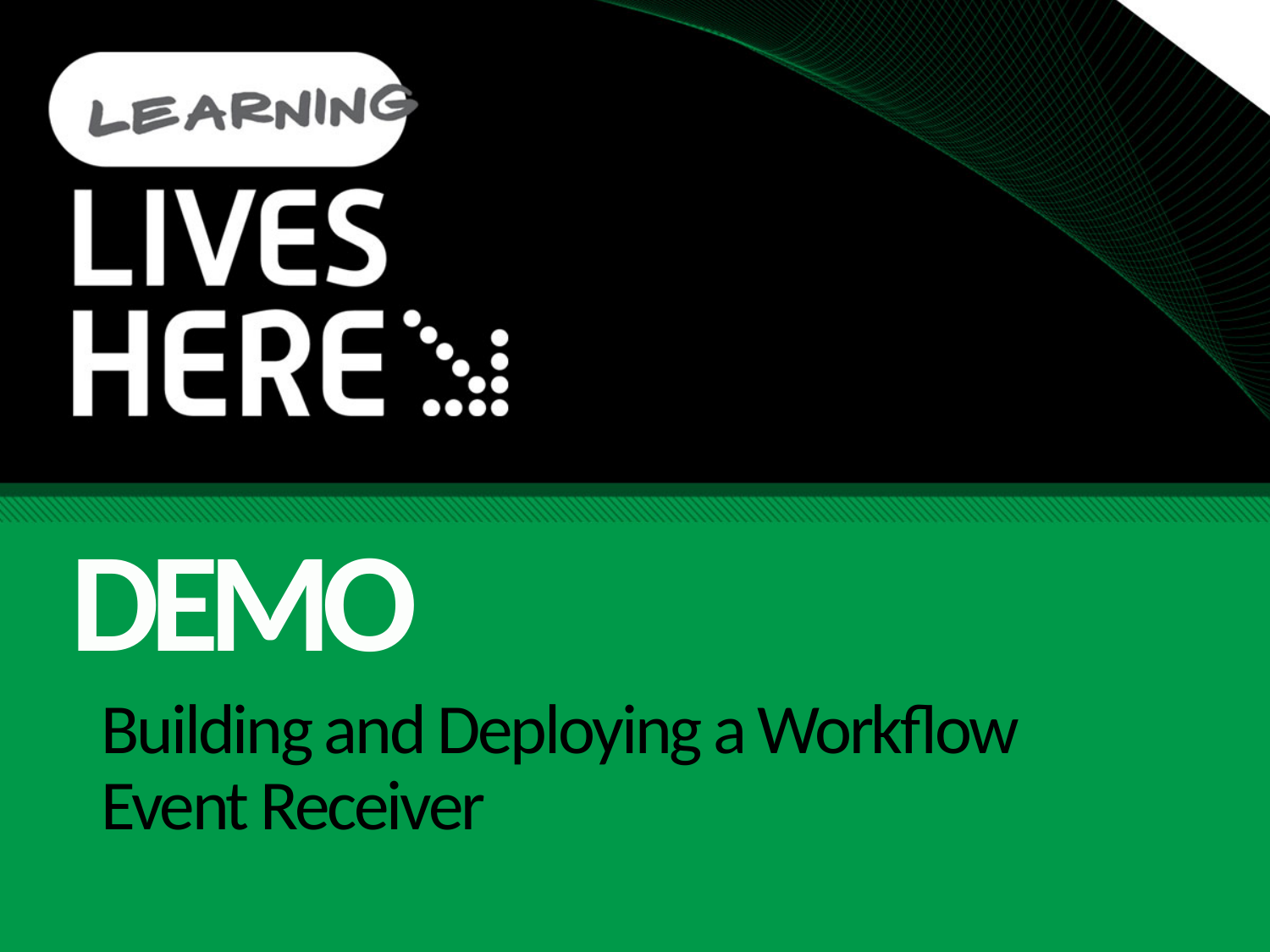

DEMO
# Building and Deploying a Workflow Event Receiver